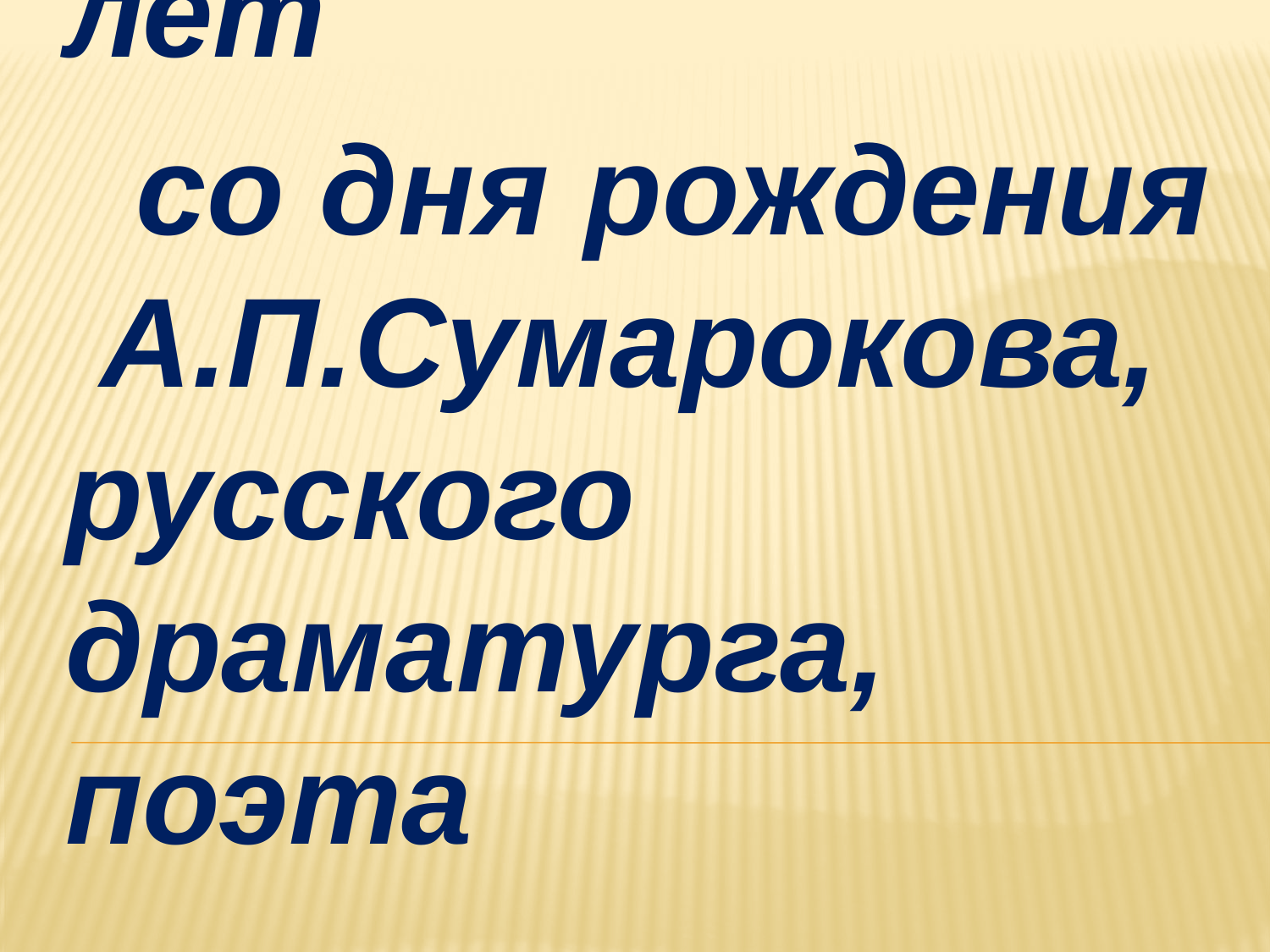

25  ноября - 305 лет
  со дня рождения  А.П.Сумарокова,  русского  драматурга, поэта
#